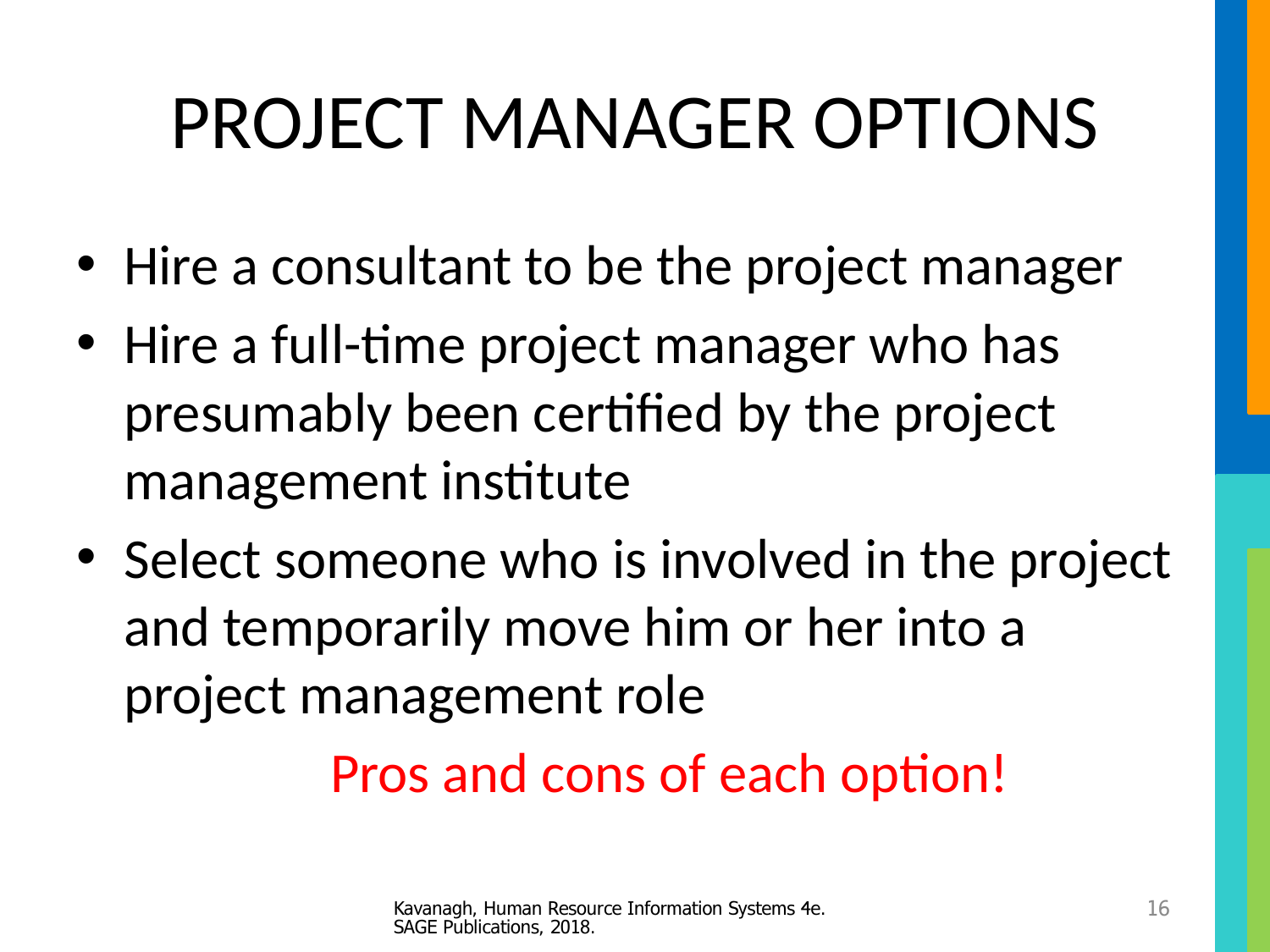

# PROJECT MANAGER OPTIONS
Hire a consultant to be the project manager
Hire a full-time project manager who has presumably been certified by the project management institute
Select someone who is involved in the project and temporarily move him or her into a project management role
		Pros and cons of each option!
Kavanagh, Human Resource Information Systems 4e. SAGE Publications, 2018.
16